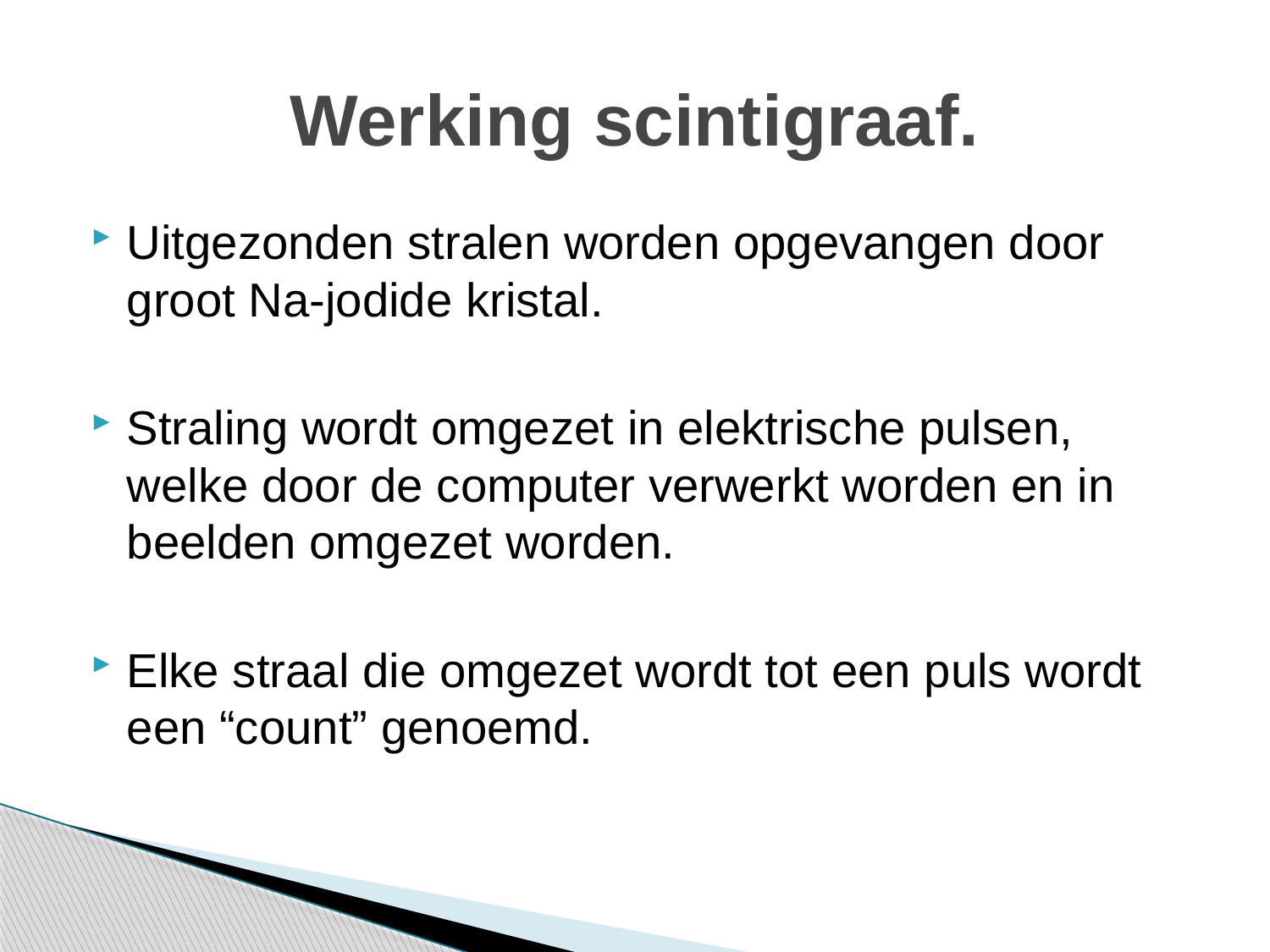

# Werking scintigraaf.
Uitgezonden stralen worden opgevangen door groot Na-jodide kristal.

Straling wordt omgezet in elektrische pulsen, welke door de computer verwerkt worden en in beelden omgezet worden.

Elke straal die omgezet wordt tot een puls wordt een “count” genoemd.